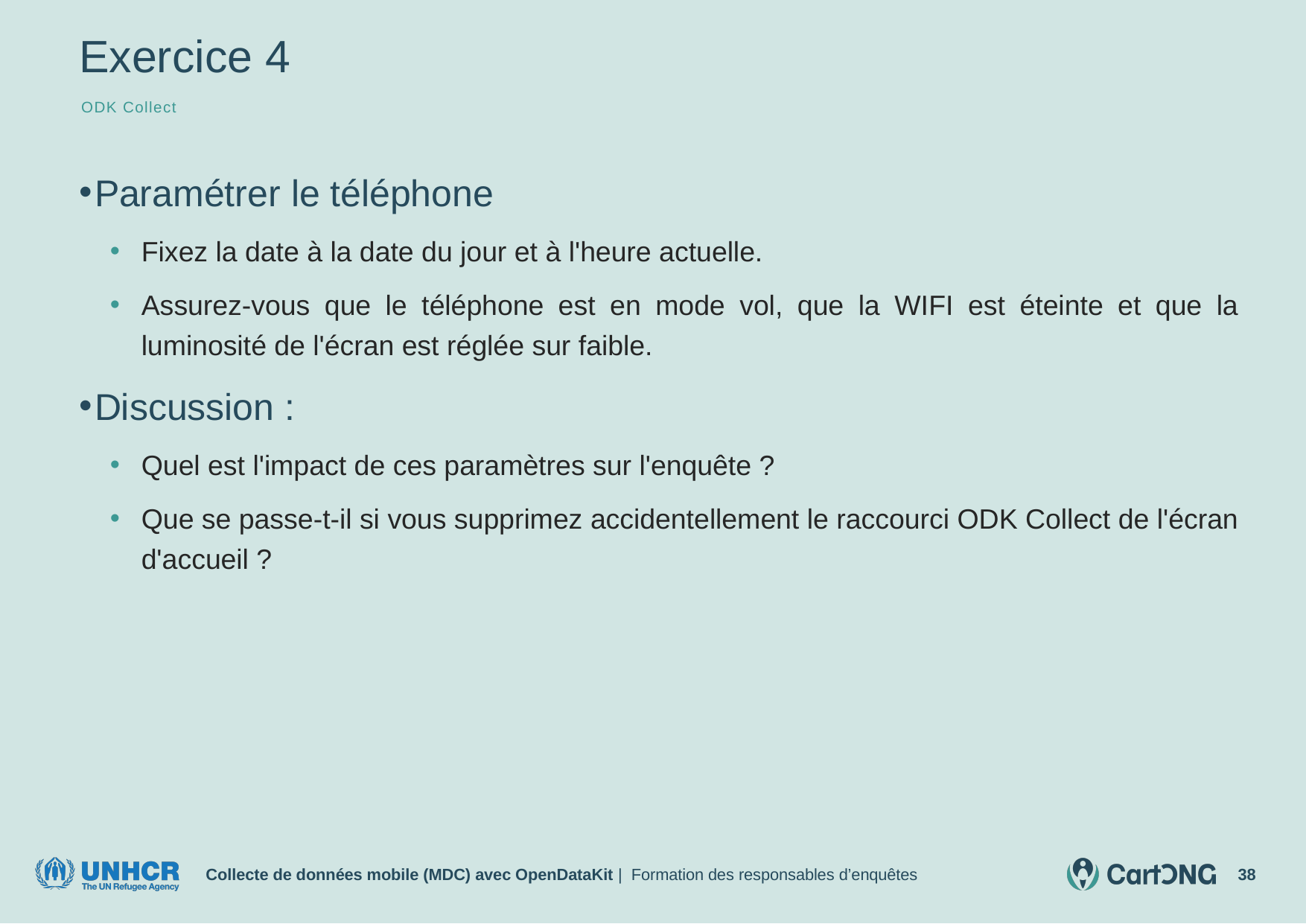

# Exercice 4
ODK Collect
Paramétrer le téléphone
Fixez la date à la date du jour et à l'heure actuelle.
Assurez-vous que le téléphone est en mode vol, que la WIFI est éteinte et que la luminosité de l'écran est réglée sur faible.
Discussion :
Quel est l'impact de ces paramètres sur l'enquête ?
Que se passe-t-il si vous supprimez accidentellement le raccourci ODK Collect de l'écran d'accueil ?

Collecte de données mobile (MDC) avec OpenDataKit |  Formation des responsables d’enquêtes
38